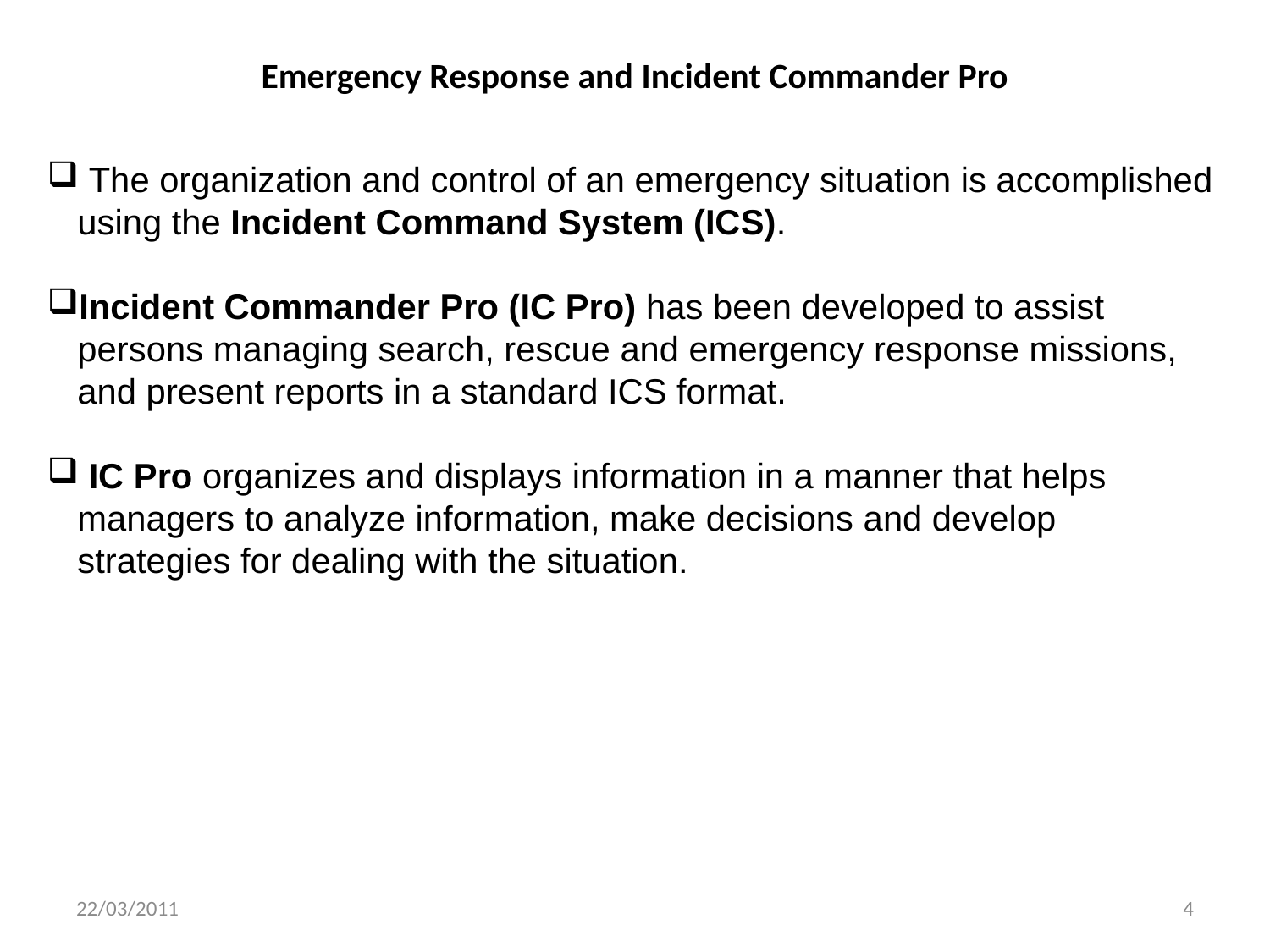

# Emergency Response and Incident Commander Pro
 The organization and control of an emergency situation is accomplished using the Incident Command System (ICS).

Incident Commander Pro (IC Pro) has been developed to assist persons managing search, rescue and emergency response missions, and present reports in a standard ICS format.

 IC Pro organizes and displays information in a manner that helps managers to analyze information, make decisions and develop strategies for dealing with the situation.

22/03/2011
4